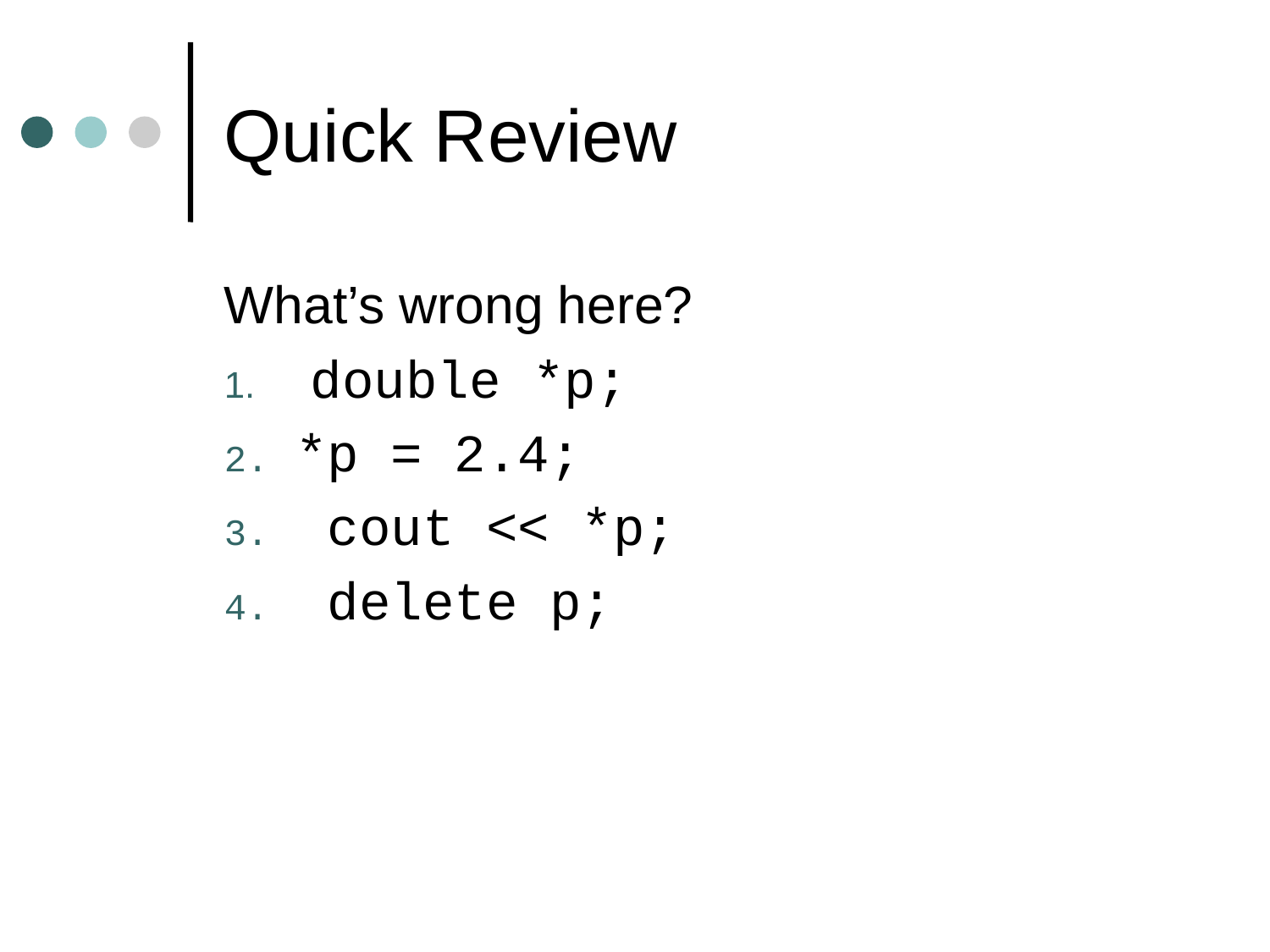

# Quick Review
What’s wrong here?
 double *p;
*p = 2.4;
 cout << *p;
 delete p;